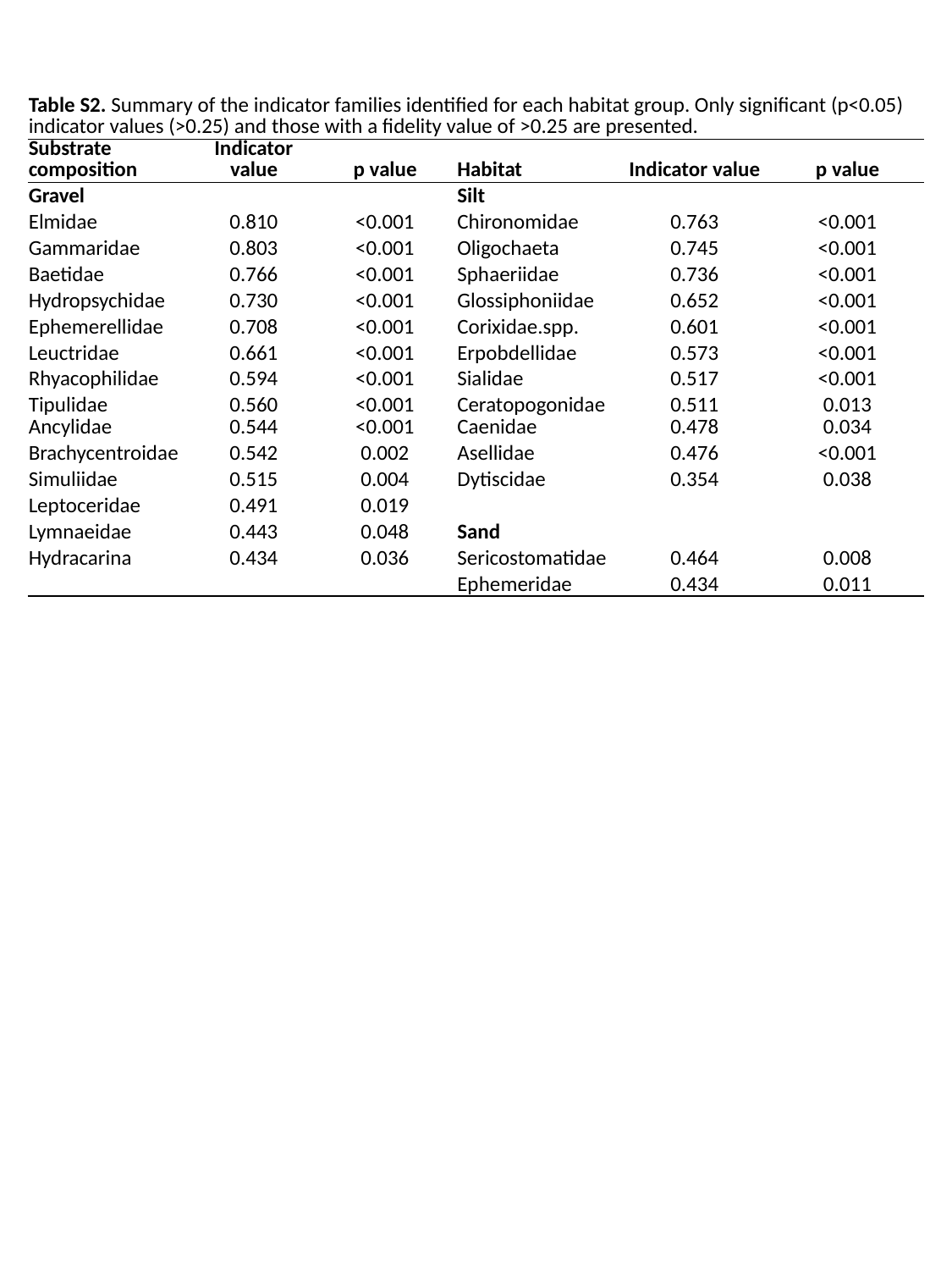

| Table S2. Summary of the indicator families identified for each habitat group. Only significant (p<0.05) indicator values (>0.25) and those with a fidelity value of >0.25 are presented. |  |  |  |  |  |
| --- | --- | --- | --- | --- | --- |
| Substrate composition | Indicator value | p value | Habitat | Indicator value | p value |
| Gravel |  |  | Silt |  |  |
| Elmidae | 0.810 | <0.001 | Chironomidae | 0.763 | <0.001 |
| Gammaridae | 0.803 | <0.001 | Oligochaeta | 0.745 | <0.001 |
| Baetidae | 0.766 | <0.001 | Sphaeriidae | 0.736 | <0.001 |
| Hydropsychidae | 0.730 | <0.001 | Glossiphoniidae | 0.652 | <0.001 |
| Ephemerellidae | 0.708 | <0.001 | Corixidae.spp. | 0.601 | <0.001 |
| Leuctridae | 0.661 | <0.001 | Erpobdellidae | 0.573 | <0.001 |
| Rhyacophilidae | 0.594 | <0.001 | Sialidae | 0.517 | <0.001 |
| Tipulidae | 0.560 | <0.001 | Ceratopogonidae | 0.511 | 0.013 |
| Ancylidae | 0.544 | <0.001 | Caenidae | 0.478 | 0.034 |
| Brachycentroidae | 0.542 | 0.002 | Asellidae | 0.476 | <0.001 |
| Simuliidae | 0.515 | 0.004 | Dytiscidae | 0.354 | 0.038 |
| Leptoceridae | 0.491 | 0.019 |  |  |  |
| Lymnaeidae | 0.443 | 0.048 | Sand |  |  |
| Hydracarina | 0.434 | 0.036 | Sericostomatidae | 0.464 | 0.008 |
|  |  |  | Ephemeridae | 0.434 | 0.011 |